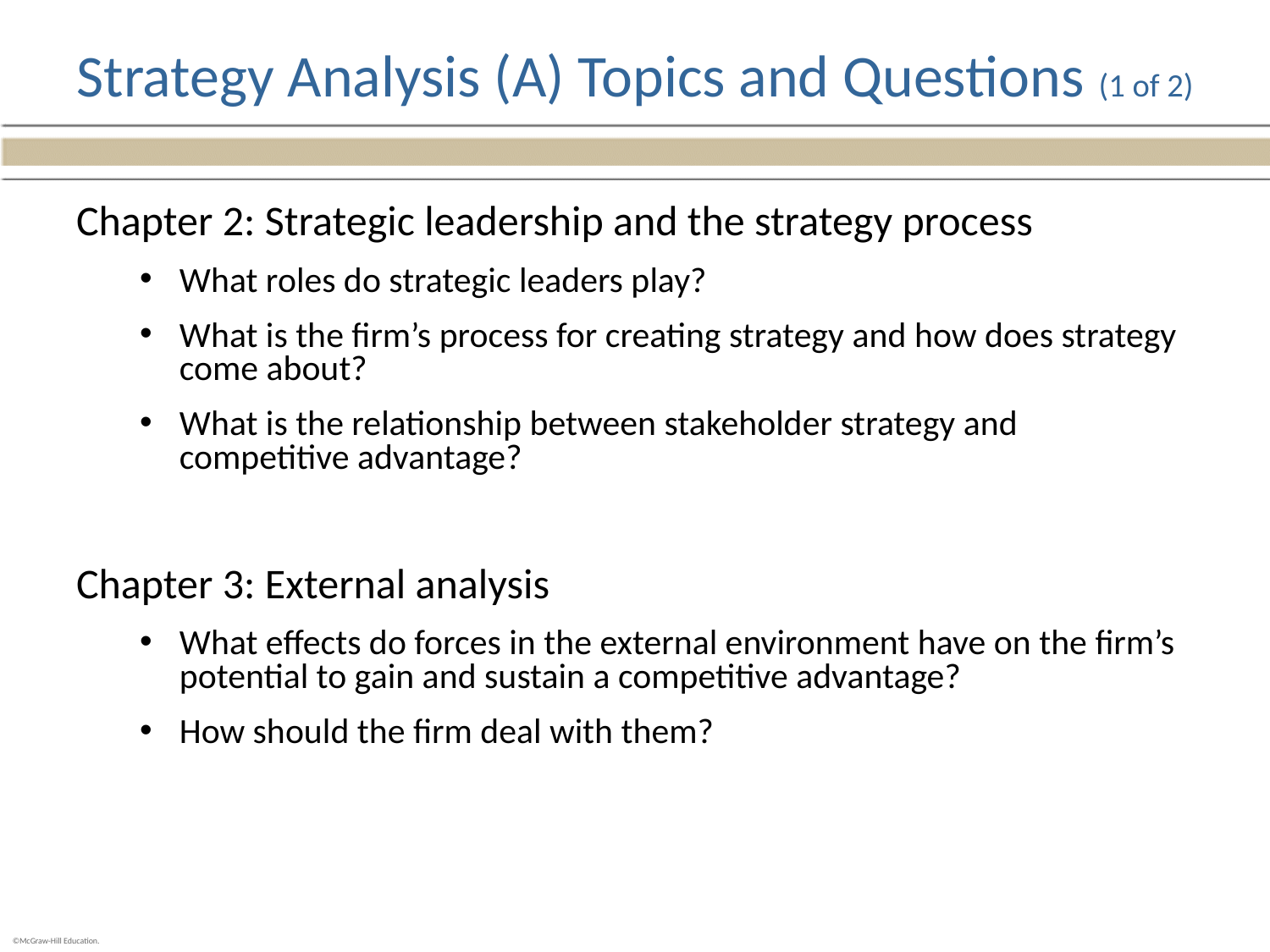

# Strategy Analysis (A) Topics and Questions (1 of 2)
Chapter 2: Strategic leadership and the strategy process
What roles do strategic leaders play?
What is the firm’s process for creating strategy and how does strategy come about?
What is the relationship between stakeholder strategy and competitive advantage?

Chapter 3: External analysis
What effects do forces in the external environment have on the firm’s potential to gain and sustain a competitive advantage?
How should the firm deal with them?